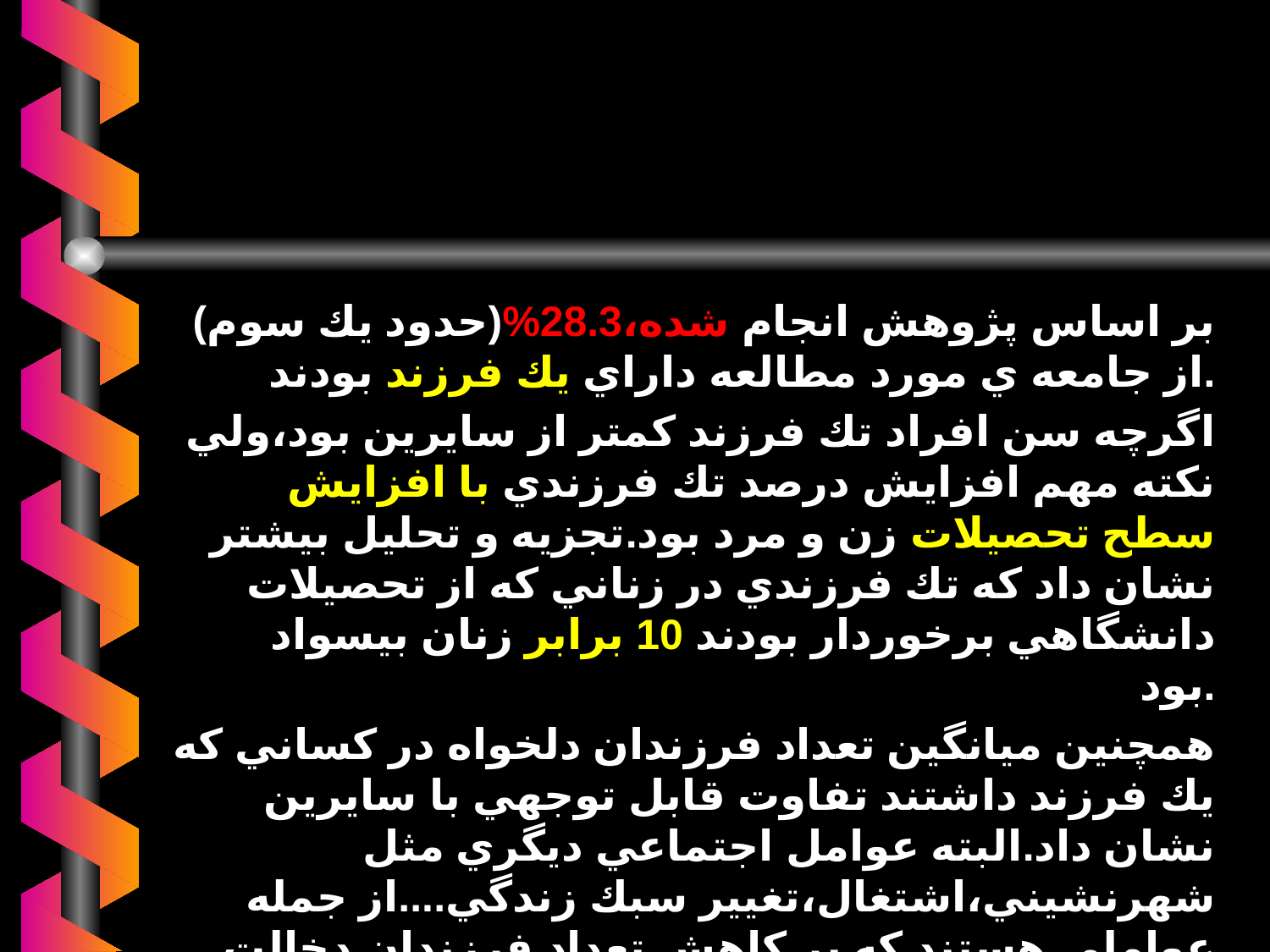

بر اساس پژوهش انجام شده،28.3%(حدود يك سوم) از جامعه ي مورد مطالعه داراي يك فرزند بودند.
اگرچه سن افراد تك فرزند كمتر از سايرين بود،ولي نكته مهم افزايش درصد تك فرزندي با افزايش سطح تحصيلات زن و مرد بود.تجزيه و تحليل بيشتر نشان داد كه تك فرزندي در زناني كه از تحصيلات دانشگاهي برخوردار بودند 10 برابر زنان بيسواد بود.
همچنين ميانگين تعداد فرزندان دلخواه در كساني كه يك فرزند داشتند تفاوت قابل توجهي با سايرين نشان داد.البته عوامل اجتماعي ديگري مثل شهرنشيني،اشتغال،تغيير سبك زندگي....از جمله عواملي هستند كه بر كاهش تعداد فرزندان دخالت دارد.